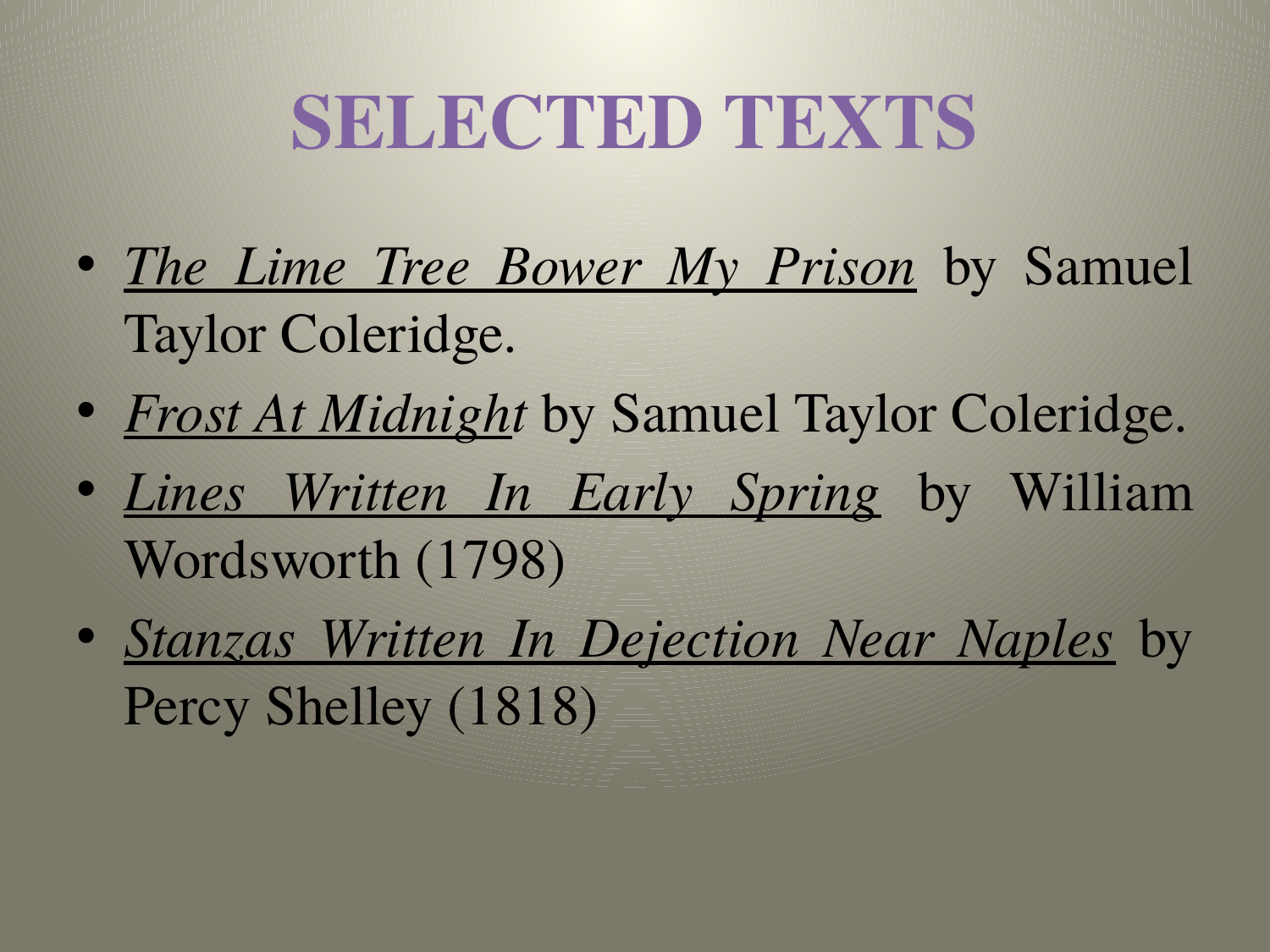

# Selected Texts
The Lime Tree Bower My Prison by Samuel Taylor Coleridge.
Frost At Midnight by Samuel Taylor Coleridge.
Lines Written In Early Spring by William Wordsworth (1798)
Stanzas Written In Dejection Near Naples by Percy Shelley (1818)